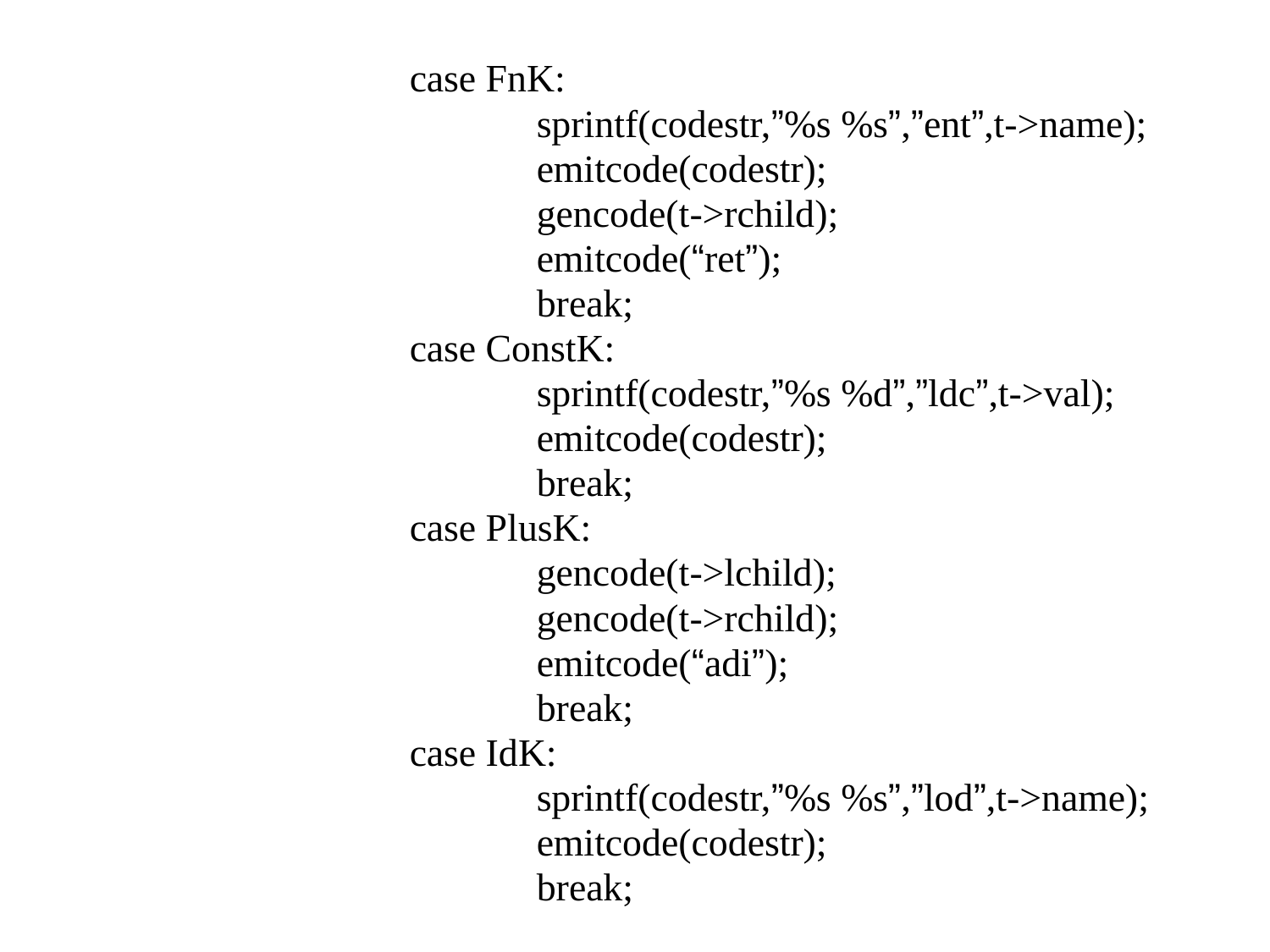

case FnK:
				sprintf(codestr,”%s %s”,”ent”,t->name);
				emitcode(codestr);
				gencode(t->rchild);
				emitcode(“ret”);
				break;
			case ConstK:
				sprintf(codestr,”%s %d”,”ldc”,t->val);
				emitcode(codestr);
				break;
			case PlusK:
				gencode(t->lchild);
				gencode(t->rchild);
				emitcode(“adi”);
				break;
			case IdK:
				sprintf(codestr,”%s %s”,”lod”,t->name);
				emitcode(codestr);
				break;